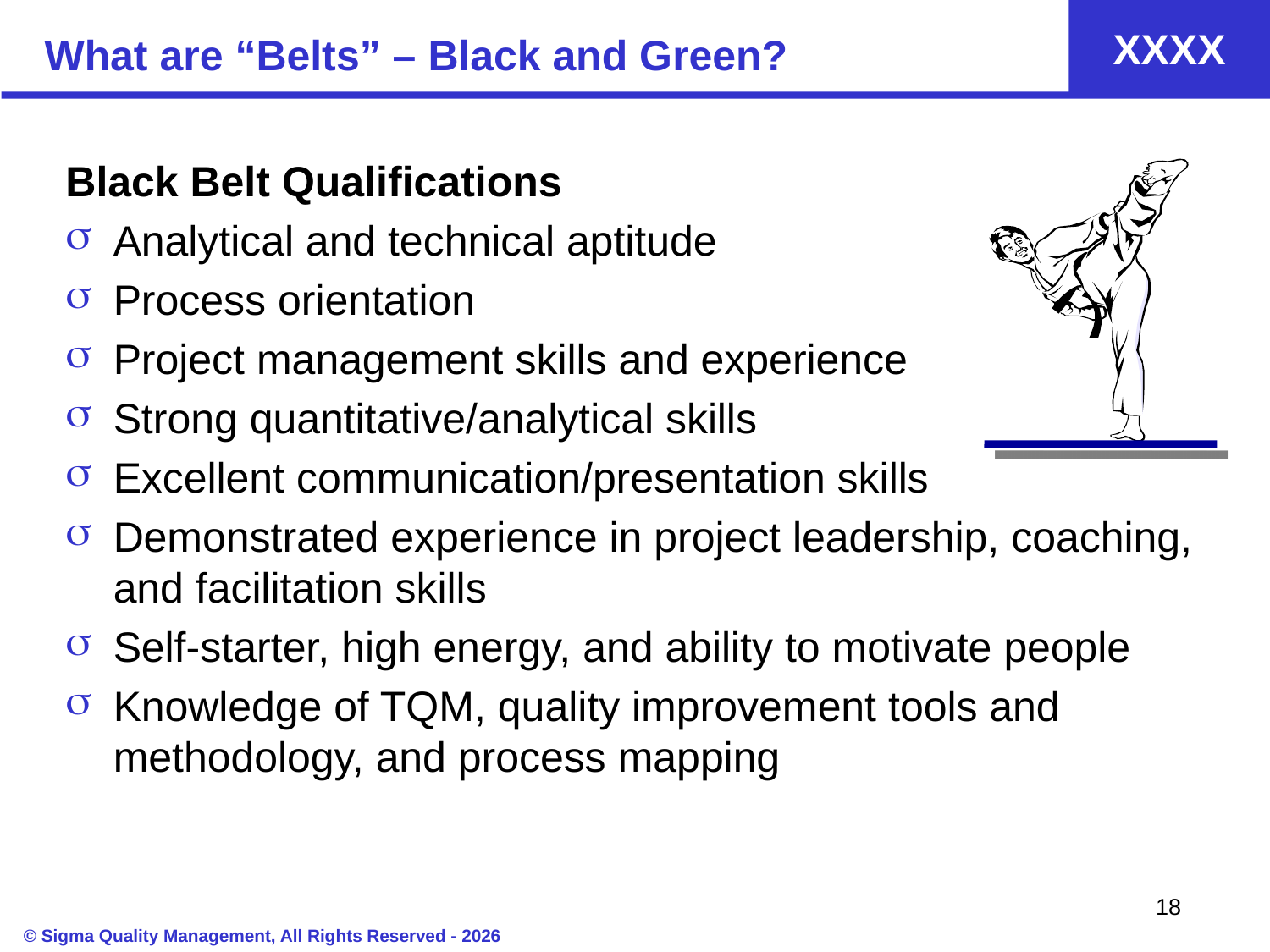

# What are “Belts” – Black and Green?
Black Belt Qualifications
Analytical and technical aptitude
Process orientation
Project management skills and experience
Strong quantitative/analytical skills
Excellent communication/presentation skills
Demonstrated experience in project leadership, coaching, and facilitation skills
Self-starter, high energy, and ability to motivate people
Knowledge of TQM, quality improvement tools and methodology, and process mapping